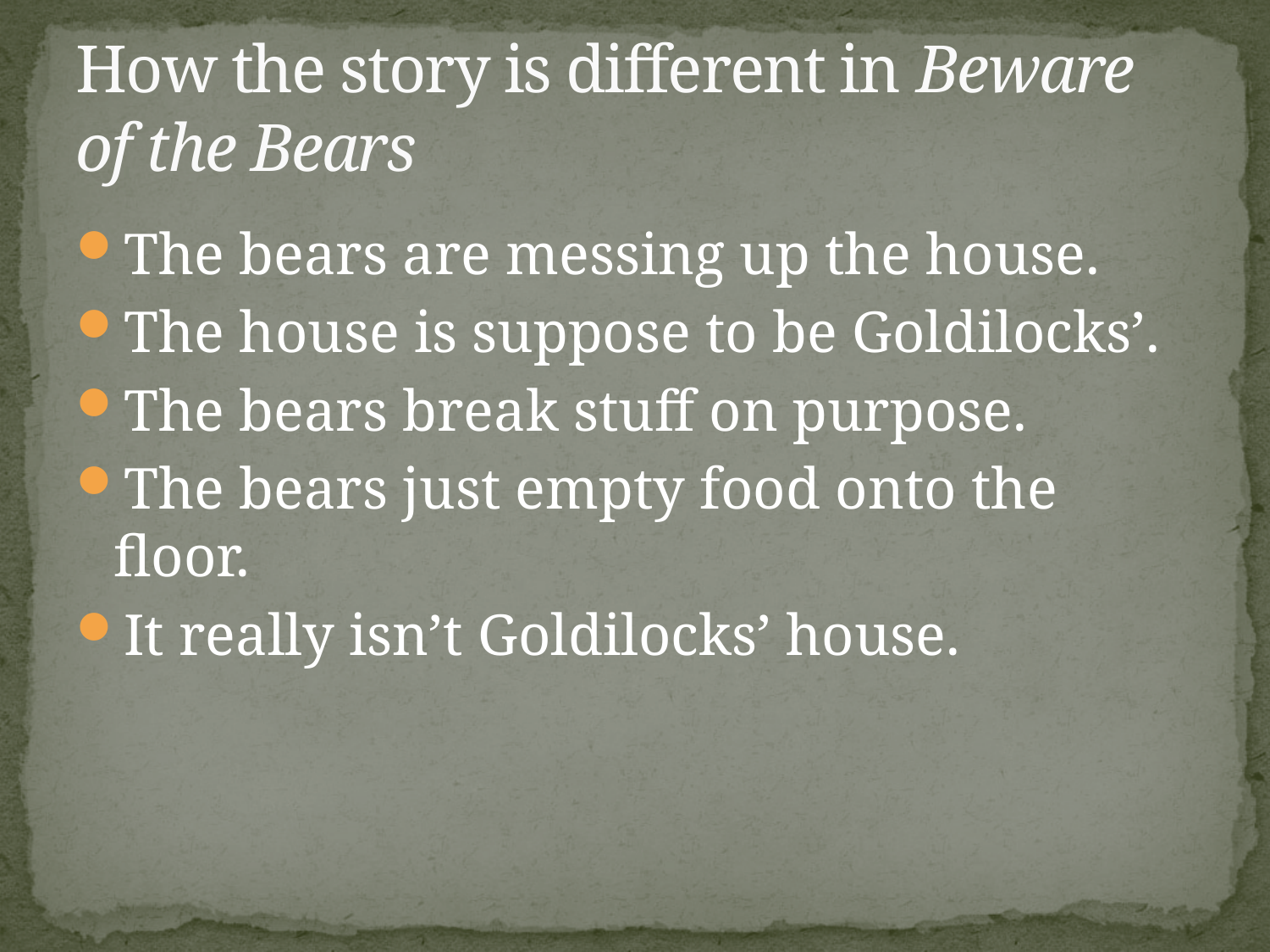

# How the story is different in Beware of the Bears
The bears are messing up the house.
The house is suppose to be Goldilocks’.
The bears break stuff on purpose.
The bears just empty food onto the floor.
It really isn’t Goldilocks’ house.